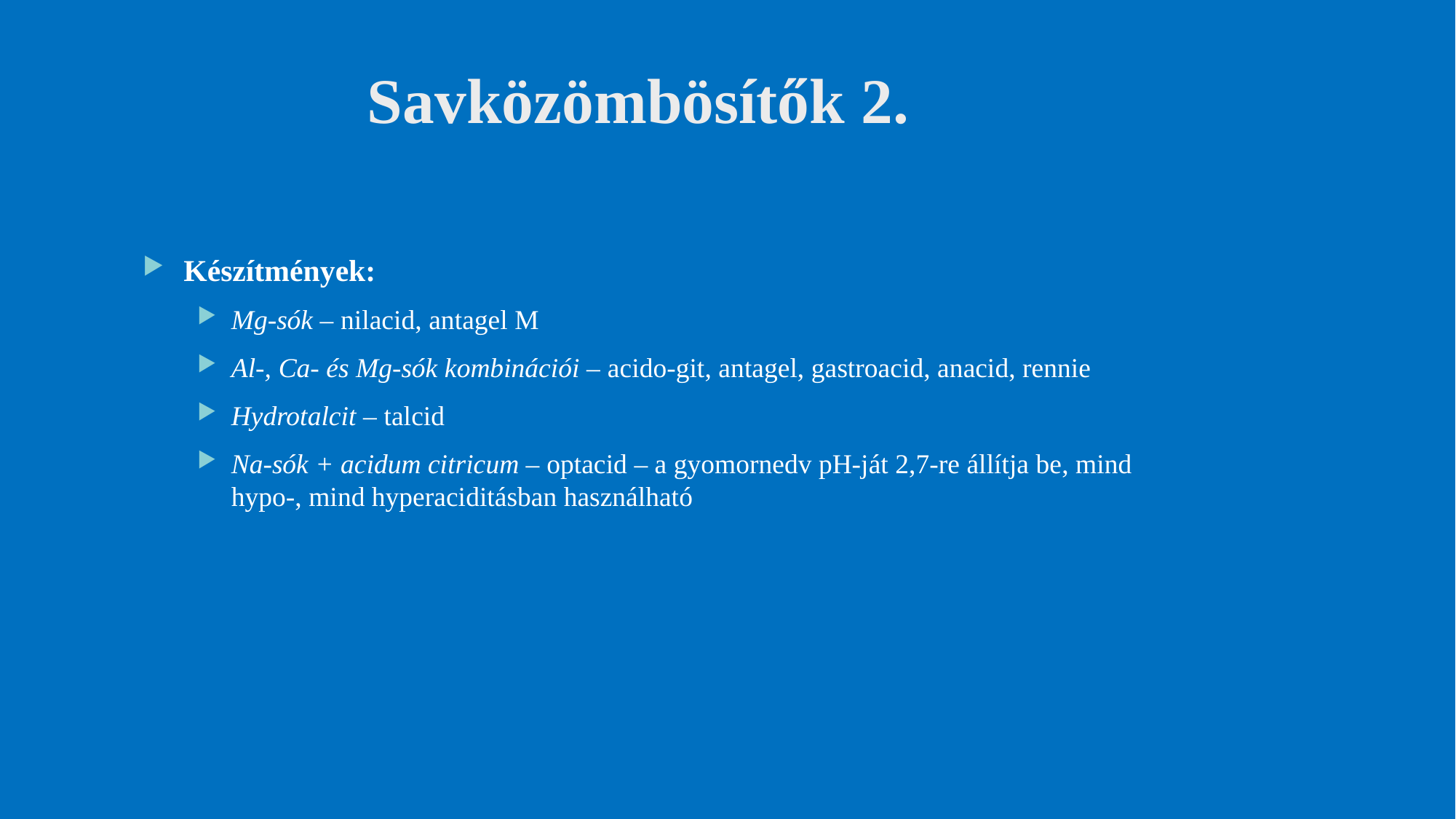

# Savközömbösítők 2.
Készítmények:
Mg-sók – nilacid, antagel M
Al-, Ca- és Mg-sók kombinációi – acido-git, antagel, gastroacid, anacid, rennie
Hydrotalcit – talcid
Na-sók + acidum citricum – optacid – a gyomornedv pH-ját 2,7-re állítja be, mind hypo-, mind hyperaciditásban használható